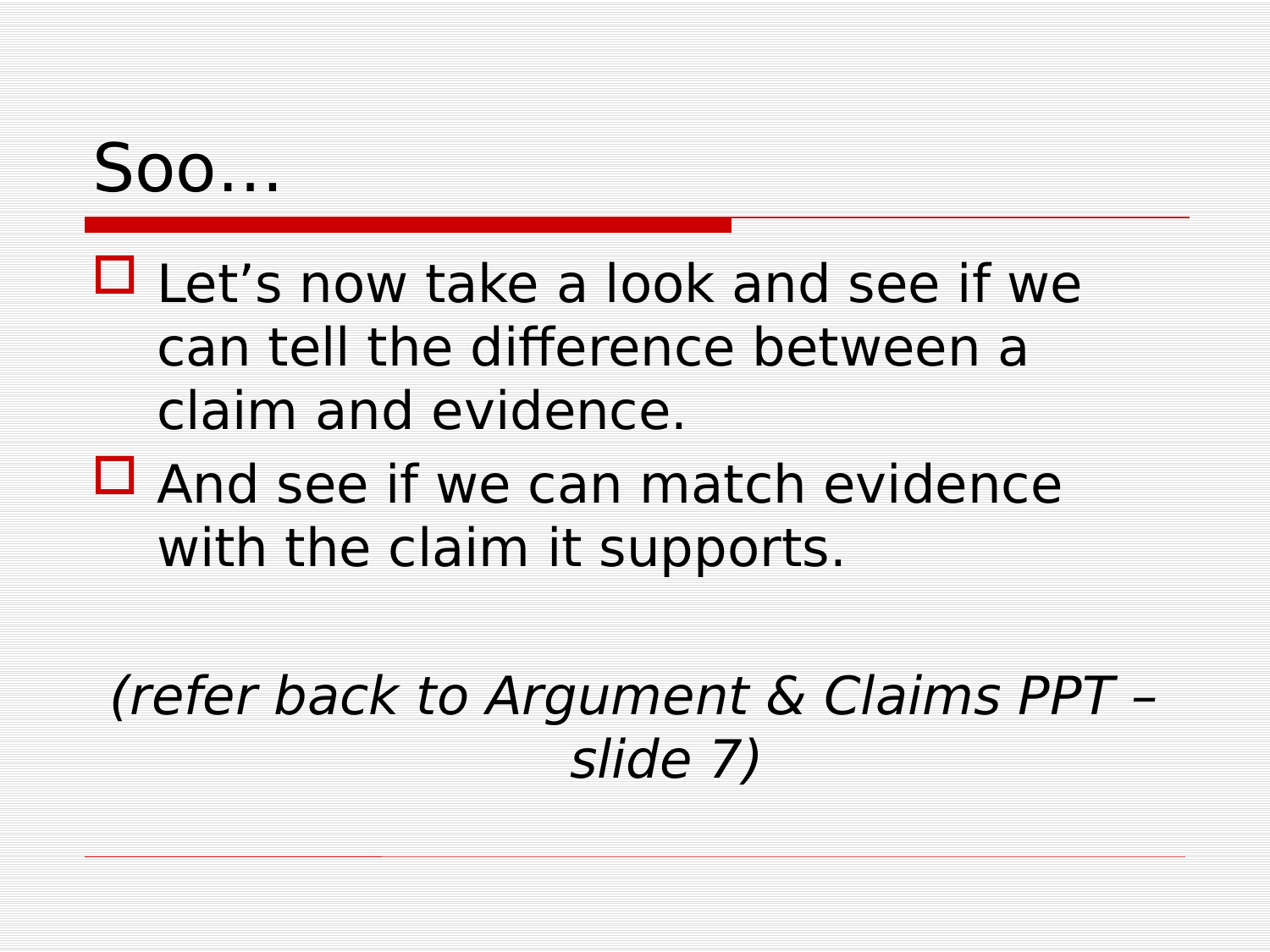

# Soo…
Let’s now take a look and see if we can tell the difference between a claim and evidence.
And see if we can match evidence with the claim it supports.

(refer back to Argument & Claims PPT – slide 7)